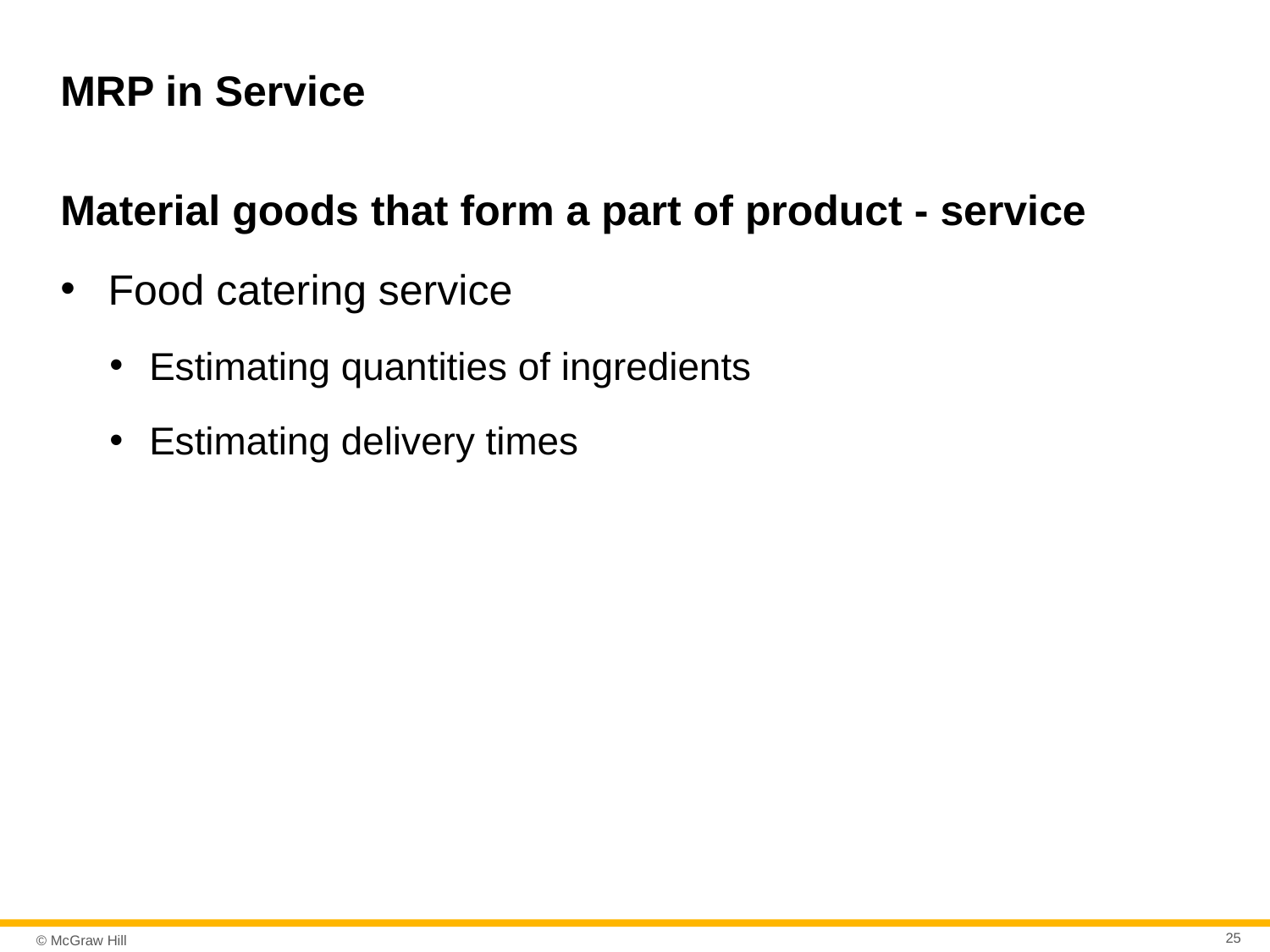

# MRP in Service
Material goods that form a part of product - service
Food catering service
Estimating quantities of ingredients
Estimating delivery times